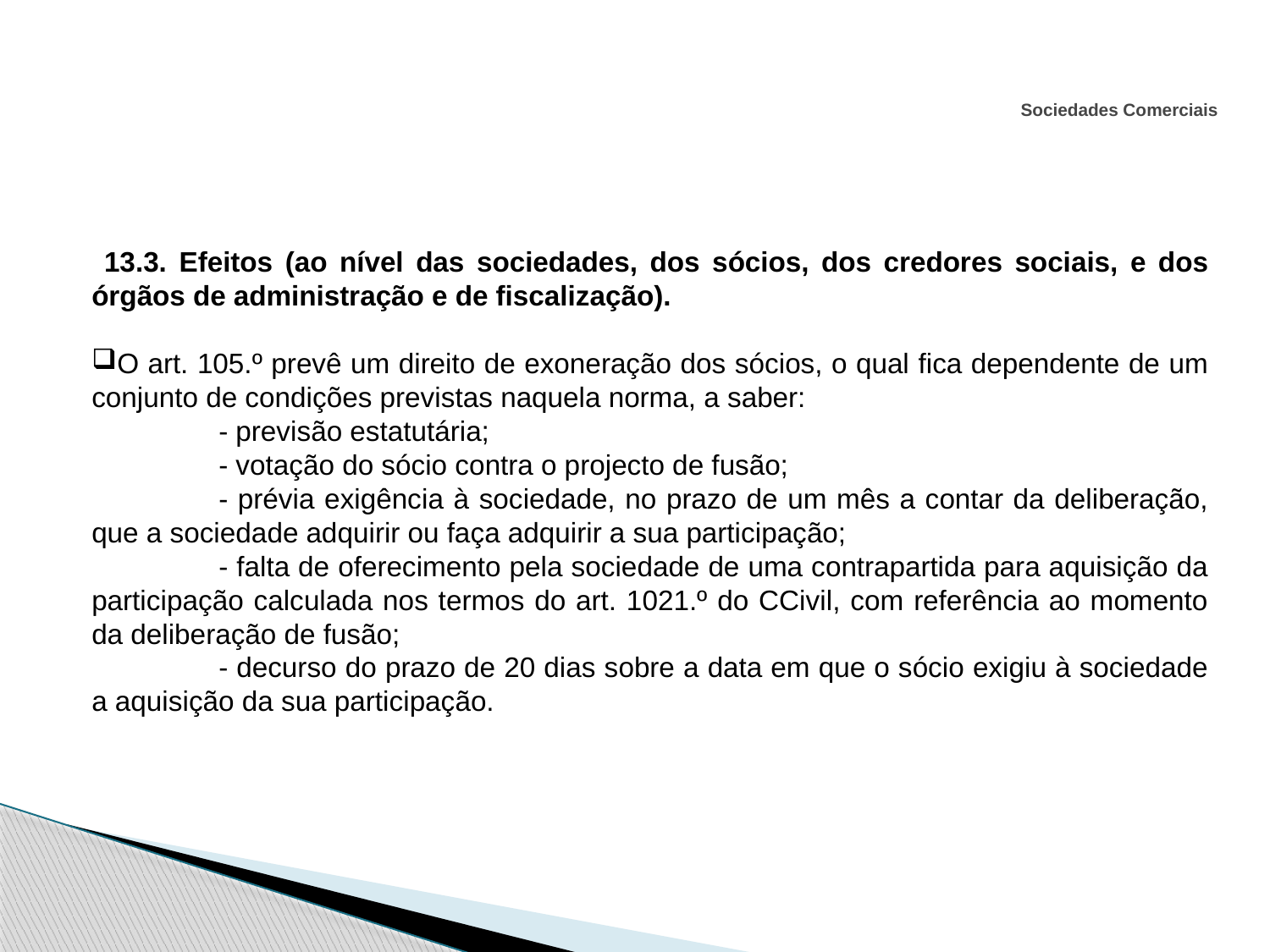

# Sociedades Comerciais
 13.3. Efeitos (ao nível das sociedades, dos sócios, dos credores sociais, e dos órgãos de administração e de fiscalização).

O art. 105.º prevê um direito de exoneração dos sócios, o qual fica dependente de um conjunto de condições previstas naquela norma, a saber:
	- previsão estatutária;
	- votação do sócio contra o projecto de fusão;
	- prévia exigência à sociedade, no prazo de um mês a contar da deliberação, que a sociedade adquirir ou faça adquirir a sua participação;
	- falta de oferecimento pela sociedade de uma contrapartida para aquisição da participação calculada nos termos do art. 1021.º do CCivil, com referência ao momento da deliberação de fusão;
	- decurso do prazo de 20 dias sobre a data em que o sócio exigiu à sociedade a aquisição da sua participação.